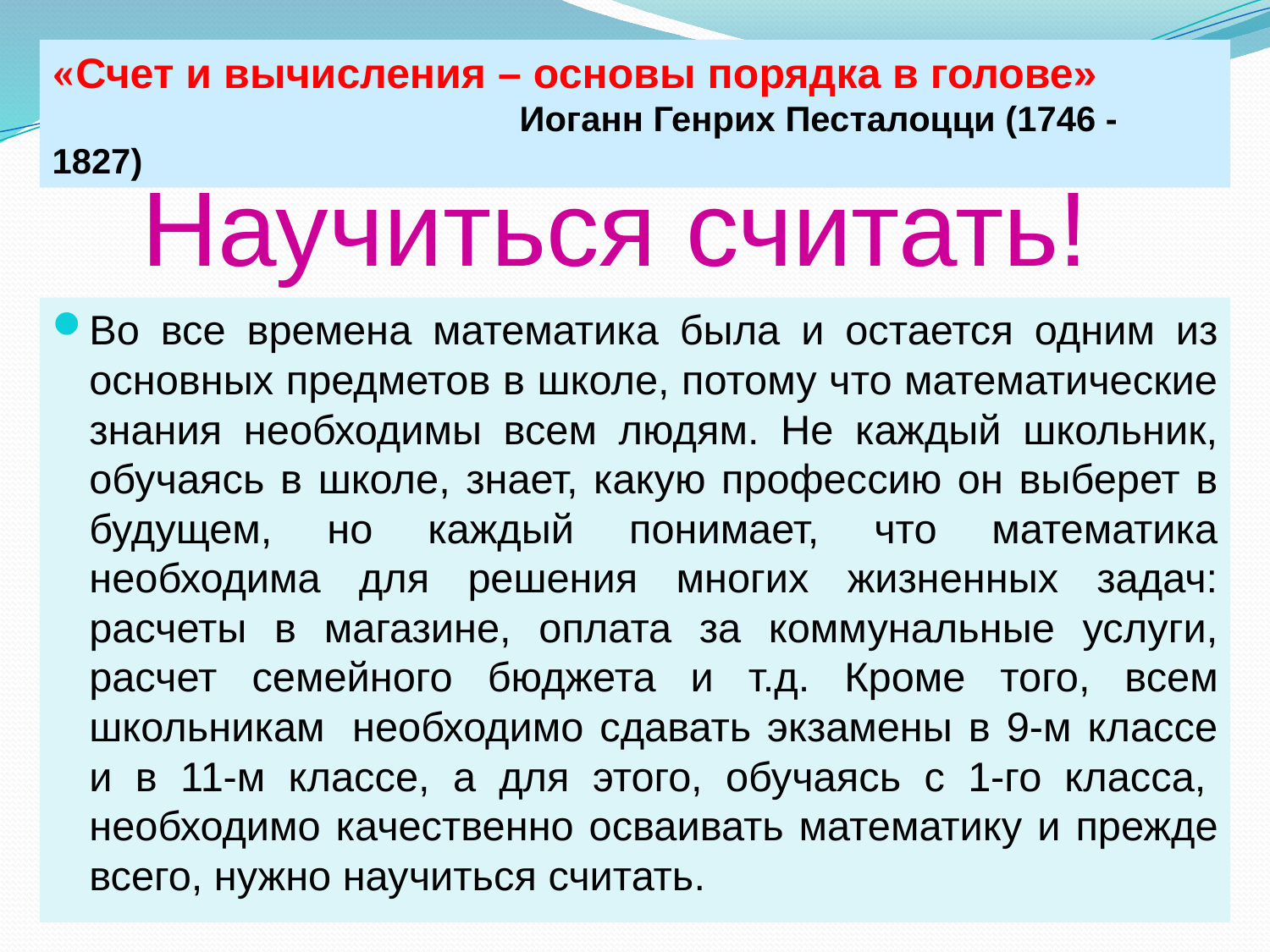

«Счет и вычисления – основы порядка в голове»
                                                Иоганн Генрих Песталоцци (1746 - 1827)
# Научиться считать!
Во все времена математика была и остается одним из основных предметов в школе, потому что математические знания необходимы всем людям. Не каждый школьник, обучаясь в школе, знает, какую профессию он выберет в будущем, но каждый понимает, что математика необходима для решения многих жизненных задач: расчеты в магазине, оплата за коммунальные услуги, расчет семейного бюджета и т.д. Кроме того, всем школьникам  необходимо сдавать экзамены в 9-м классе и в 11-м классе, а для этого, обучаясь с 1-го класса,  необходимо качественно осваивать математику и прежде всего, нужно научиться считать.